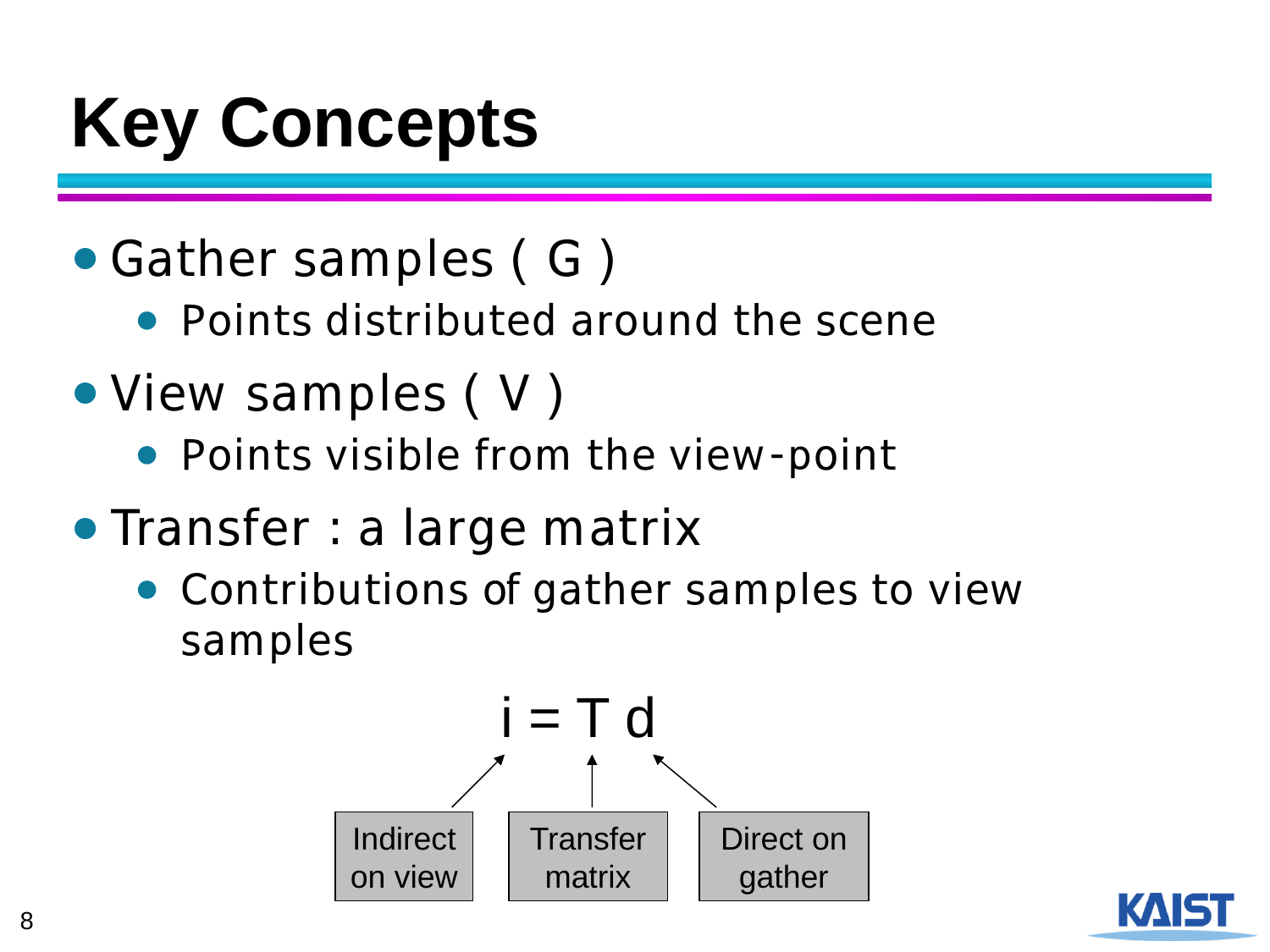

# Key Concepts
Gather samples ( G )
Points distributed around the scene
View samples ( V )
Points visible from the view-point
Transfer : a large matrix
Contributions of gather samples to view samples

i = T d

Indirect on view
Transfer matrix
Direct on gather